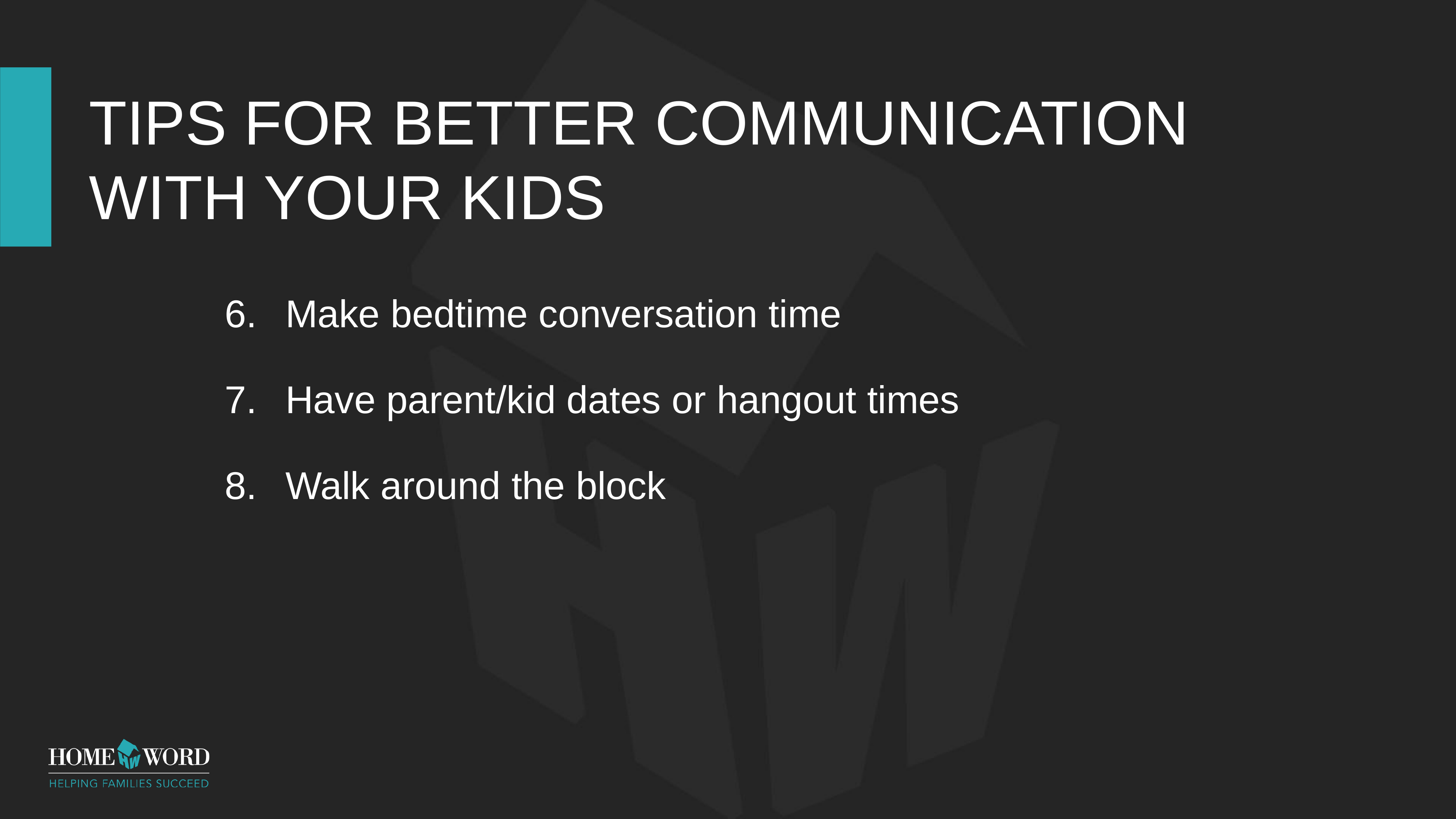

# Tips for Better Communication with Your Kids
Make bedtime conversation time
Have parent/kid dates or hangout times
Walk around the block